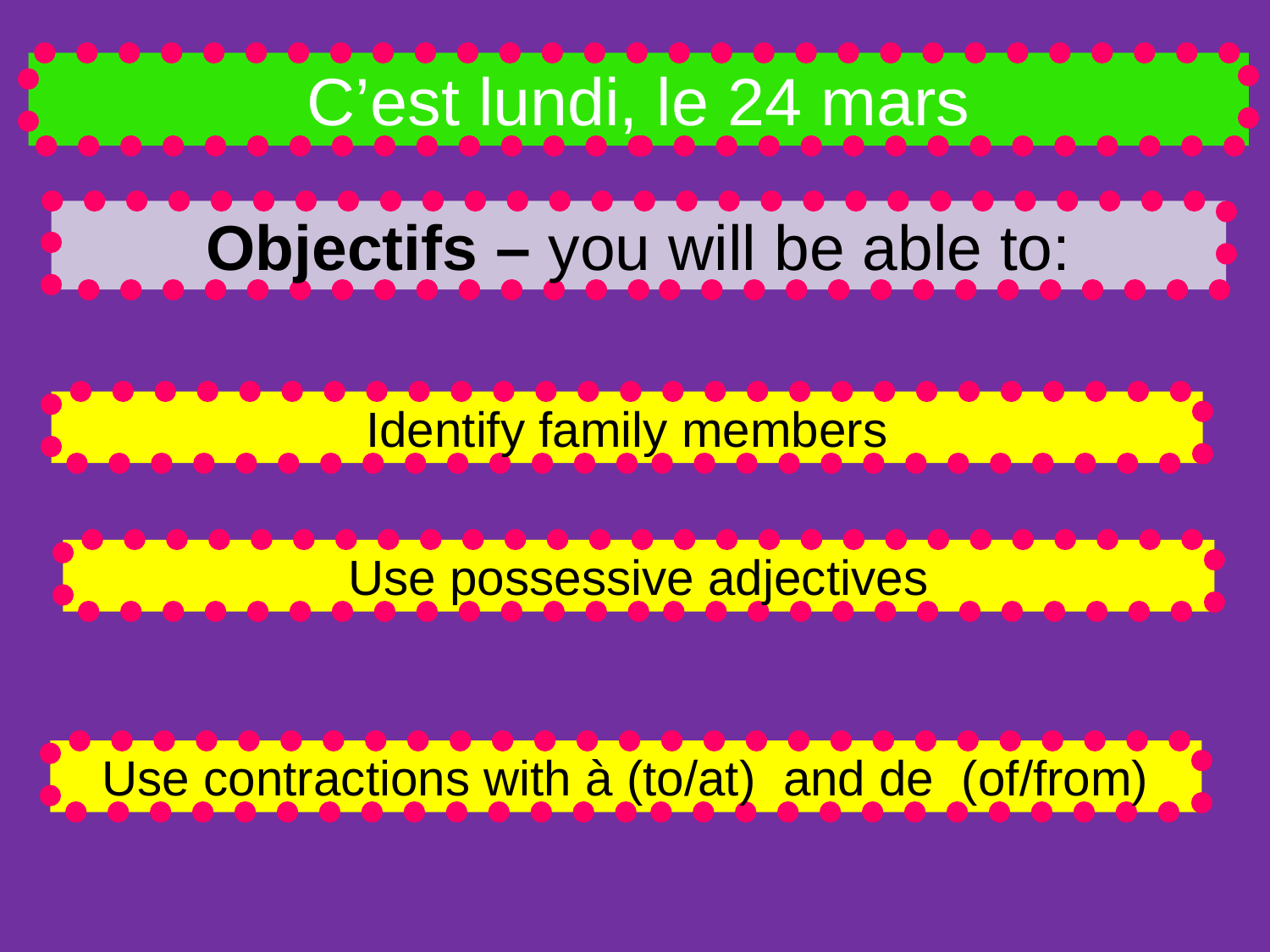

C’est lundi, le 24 mars
Objectifs – you will be able to:
Identify family members
Use possessive adjectives
Use contractions with à (to/at)  and de  (of/from)